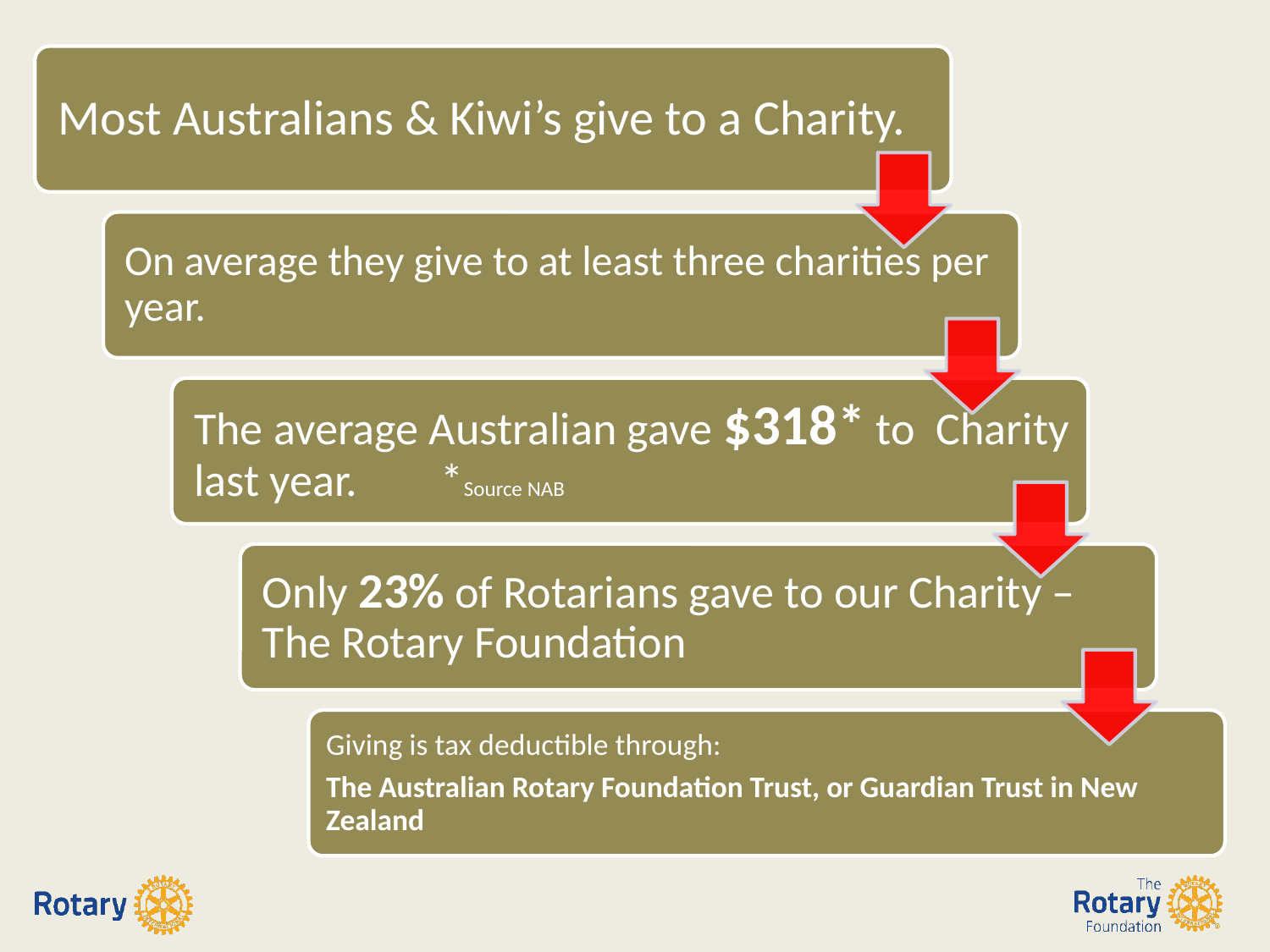

Most Australians & Kiwi’s give to a Charity.
On average they give to at least three charities per year.
The average Australian gave $318* to  Charity last year.        *Source NAB
Only 23% of Rotarians gave to our Charity – The Rotary Foundation
Giving is tax deductible through:
The Australian Rotary Foundation Trust, or Guardian Trust in New Zealand